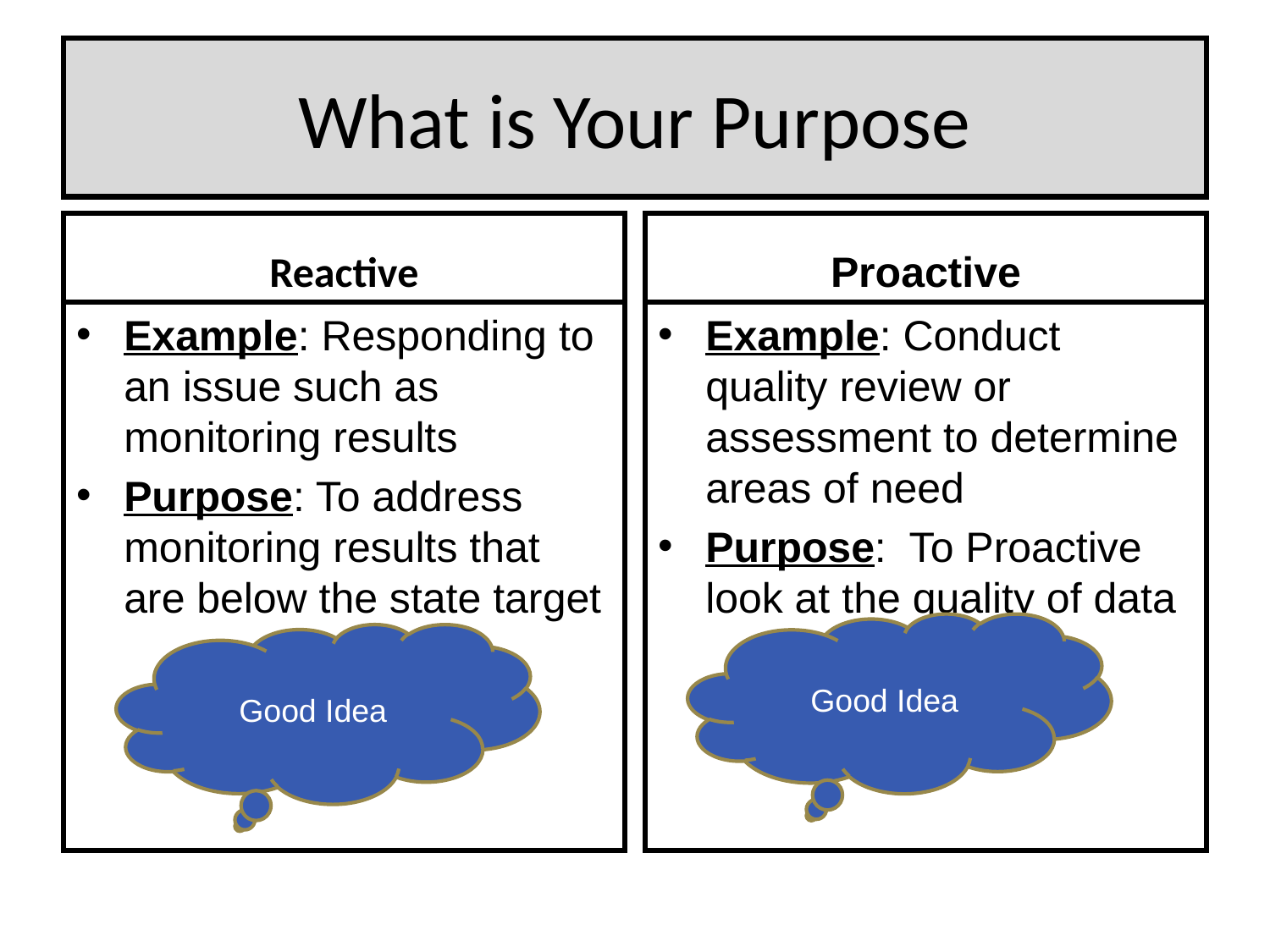

# What is Your Purpose
Reactive
Proactive
Example: Responding to an issue such as monitoring results
Purpose: To address monitoring results that are below the state target
Example: Conduct quality review or assessment to determine areas of need
Purpose:  To Proactive look at the quality of data

Good Idea
Good Idea